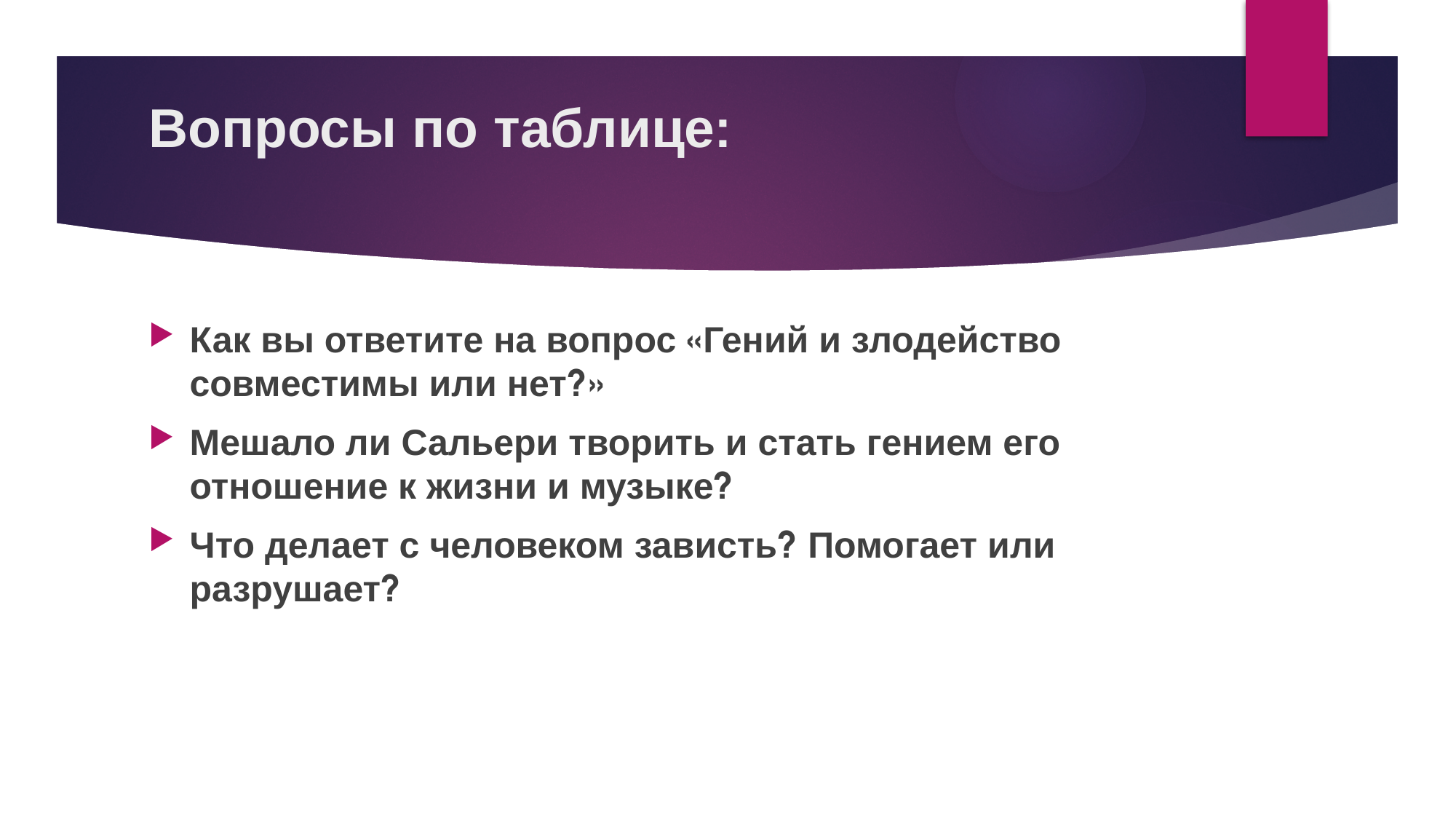

# Вопросы по таблице:
Как вы ответите на вопрос «Гений и злодейство совместимы или нет?»
Мешало ли Сальери творить и стать гением его отношение к жизни и музыке?
Что делает с человеком зависть? Помогает или разрушает?